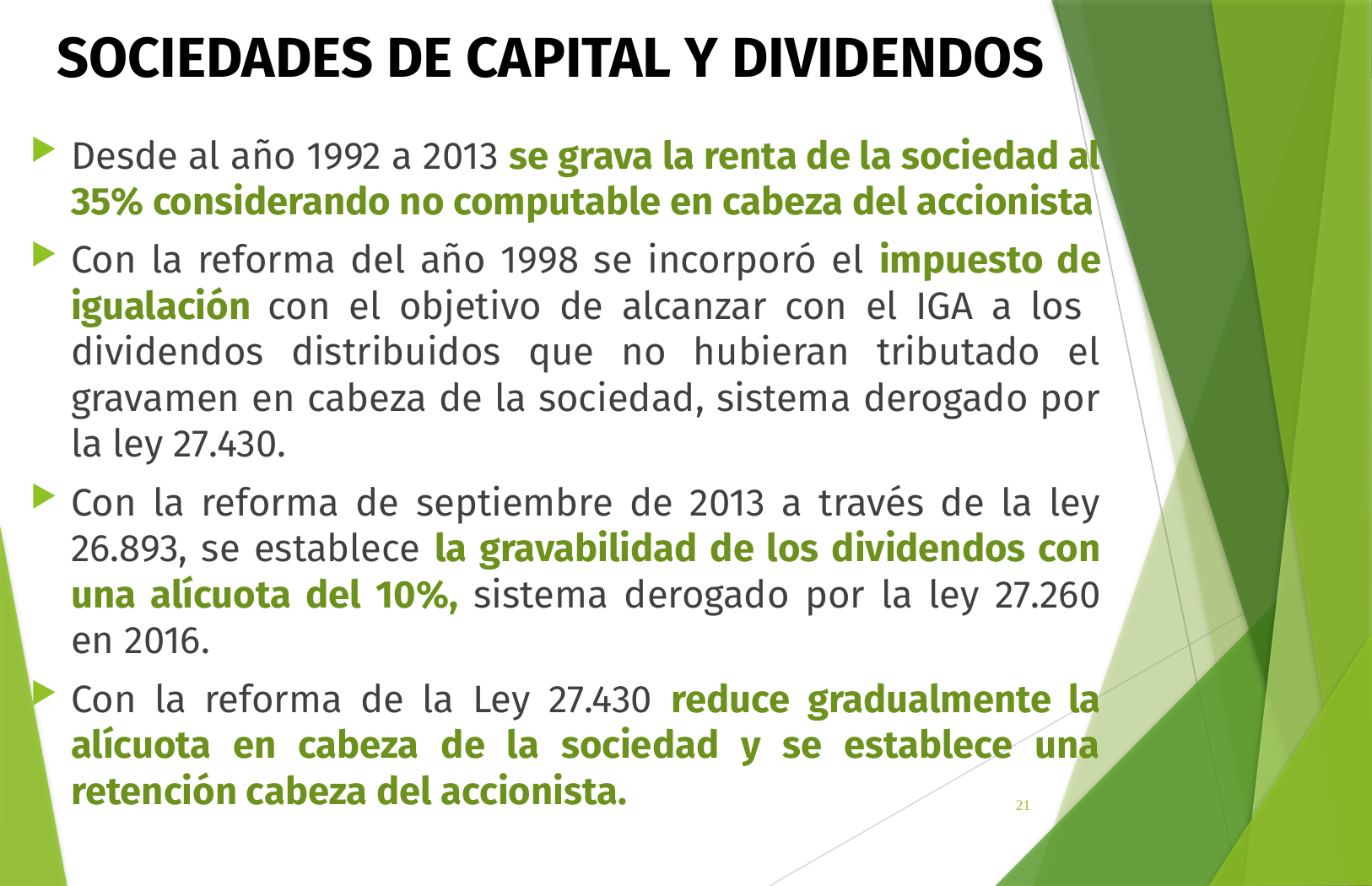

# SOCIEDADES DE CAPITAL Y DIVIDENDOS
Desde al año 1992 a 2013 se grava la renta de la sociedad al 35% considerando no computable en cabeza del accionista
Con la reforma del año 1998 se incorporó el impuesto de igualación con el objetivo de alcanzar con el IGA a los  dividendos distribuidos que no hubieran tributado el gravamen en cabeza de la sociedad, sistema derogado por la ley 27.430.
Con la reforma de septiembre de 2013 a través de la ley 26.893, se establece la gravabilidad de los dividendos con una alícuota del 10%, sistema derogado por la ley 27.260 en 2016.
Con la reforma de la Ley 27.430 reduce gradualmente la alícuota en cabeza de la sociedad y se establece una retención cabeza del accionista.
21